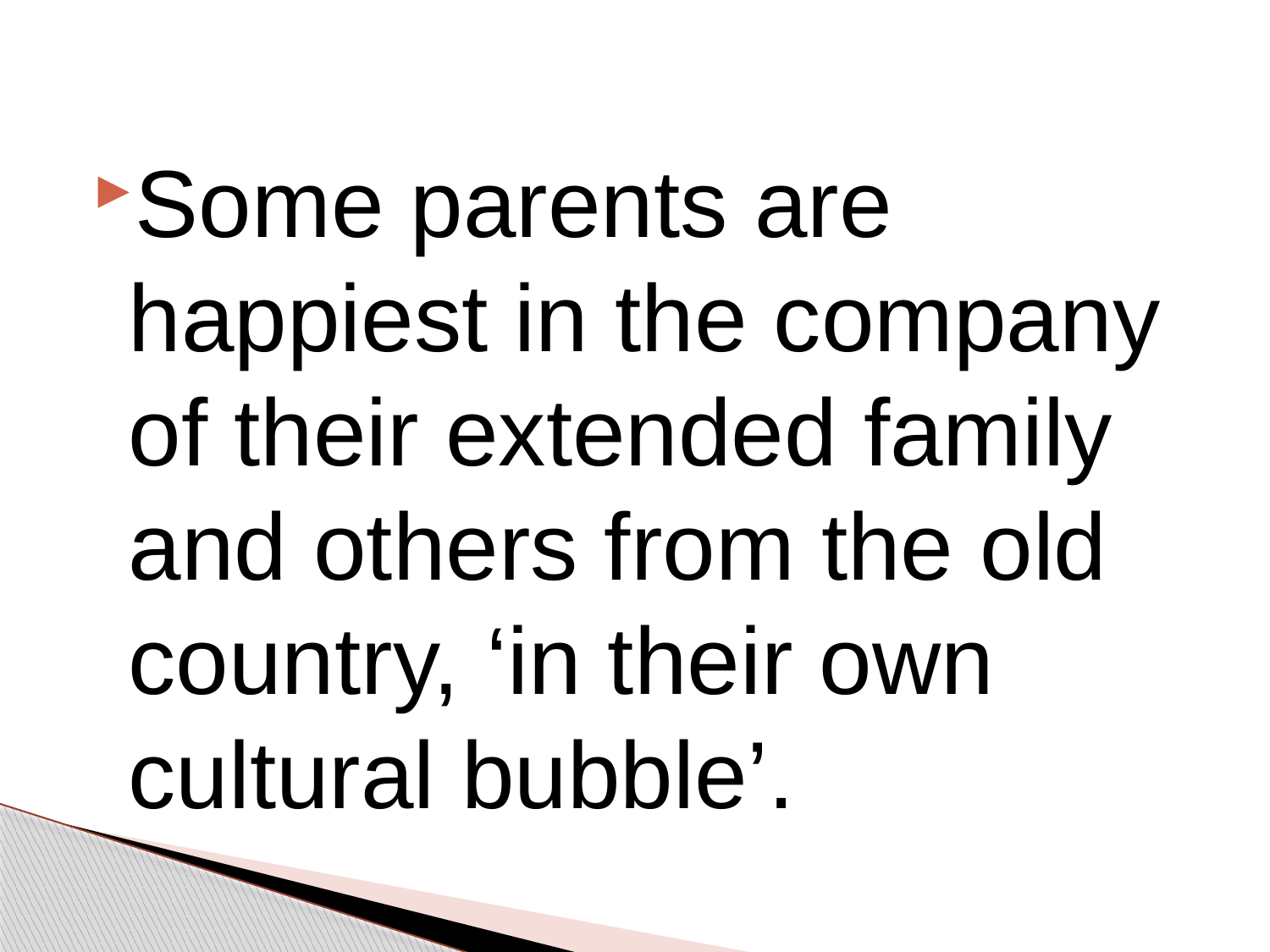

#
Some parents are happiest in the company of their extended family and others from the old country, ‘in their own cultural bubble’.